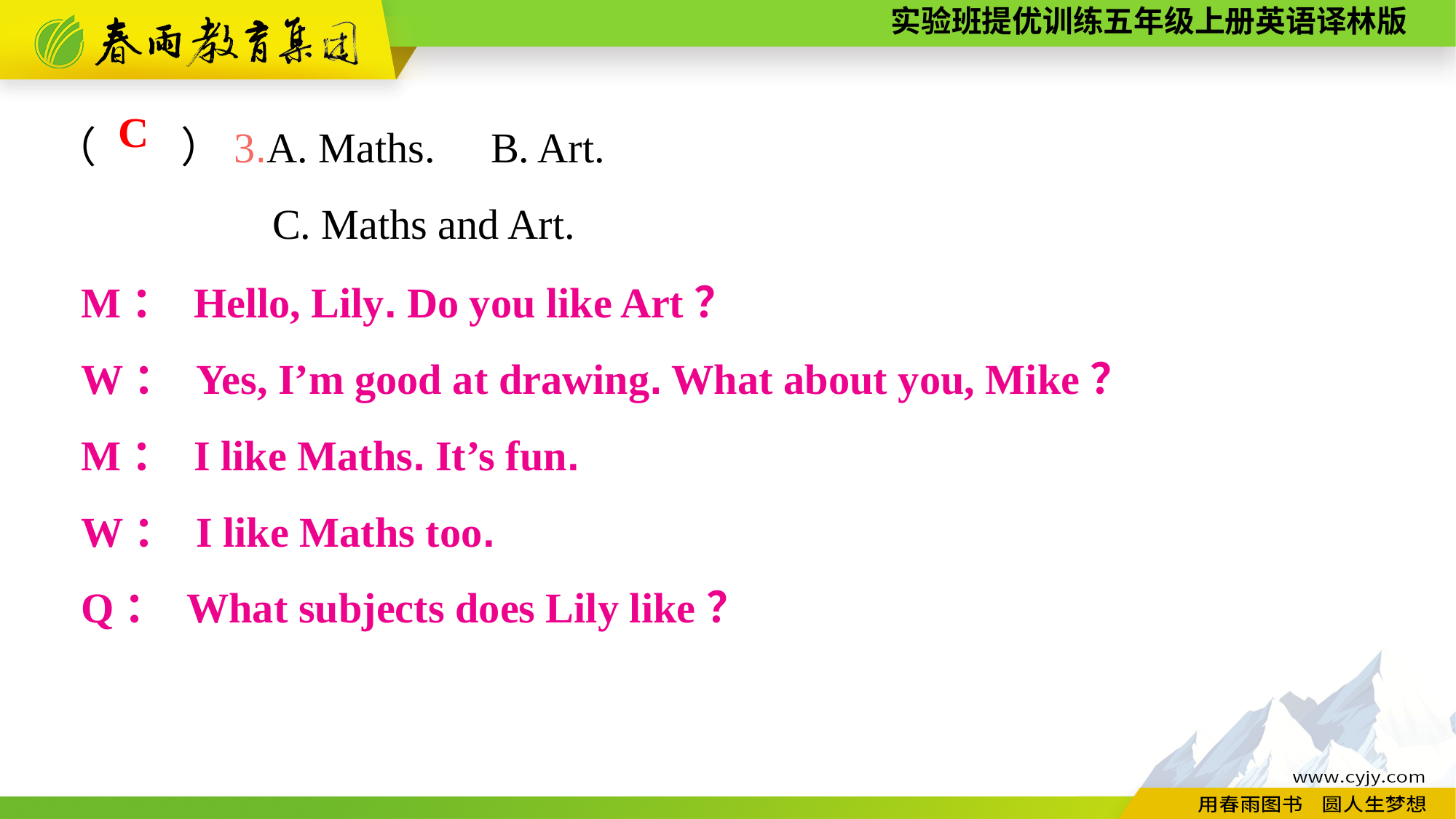

（　　）3.A. Maths.	B. Art.
		C. Maths and Art.
C
M： Hello, Lily. Do you like Art？
W： Yes, I’m good at drawing. What about you, Mike？
M： I like Maths. It’s fun.
W： I like Maths too.
Q： What subjects does Lily like？